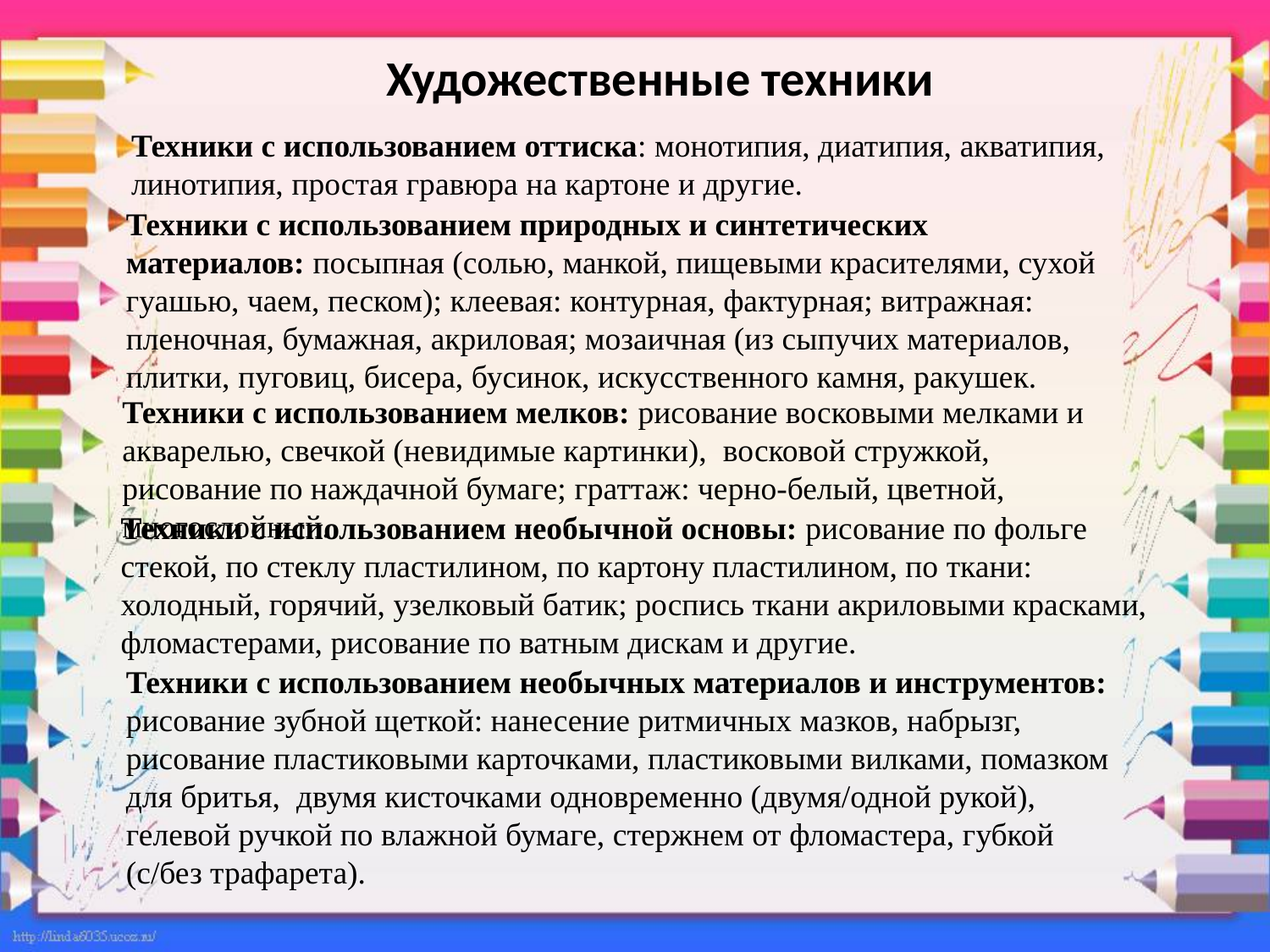

# Художественные техники
Техники с использованием оттиска: монотипия, диатипия, акватипия, линотипия, простая гравюра на картоне и другие.

Техники с использованием природных и синтетических материалов: посыпная (солью, манкой, пищевыми красителями, сухой гуашью, чаем, песком); клеевая: контурная, фактурная; витражная: пленочная, бумажная, акриловая; мозаичная (из сыпучих материалов, плитки, пуговиц, бисера, бусинок, искусственного камня, ракушек.

Техники с использованием мелков: рисование восковыми мелками и акварелью, свечкой (невидимые картинки),  восковой стружкой, рисование по наждачной бумаге; граттаж: черно-белый, цветной, многослойный.
Техники с использованием необычной основы: рисование по фольге стекой, по стеклу пластилином, по картону пластилином, по ткани: холодный, горячий, узелковый батик; роспись ткани акриловыми красками, фломастерами, рисование по ватным дискам и другие.

Техники с использованием необычных материалов и инструментов: рисование зубной щеткой: нанесение ритмичных мазков, набрызг, рисование пластиковыми карточками, пластиковыми вилками, помазком для бритья,  двумя кисточками одновременно (двумя/одной рукой), гелевой ручкой по влажной бумаге, стержнем от фломастера, губкой (с/без трафарета).